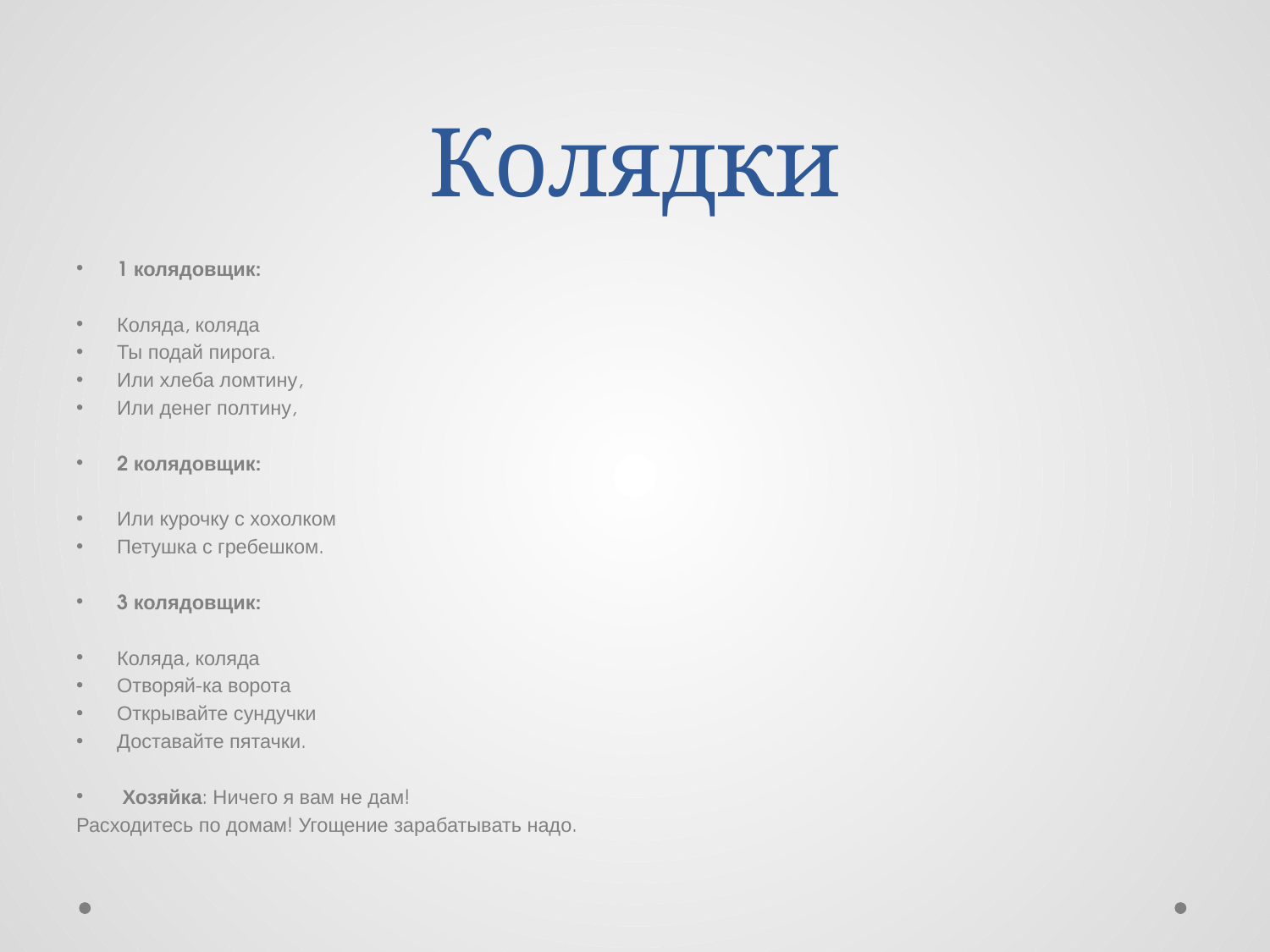

# Колядки

1 колядовщик:

Коляда, коляда
Ты подай пирога.
Или хлеба ломтину,
Или денег полтину,

2 колядовщик:

Или курочку с хохолком
Петушка с гребешком.

3 колядовщик:

Коляда, коляда
Отворяй-ка ворота
Открывайте сундучки
Доставайте пятачки.

 Хозяйка: Ничего я вам не дам!
Расходитесь по домам! Угощение зарабатывать надо.